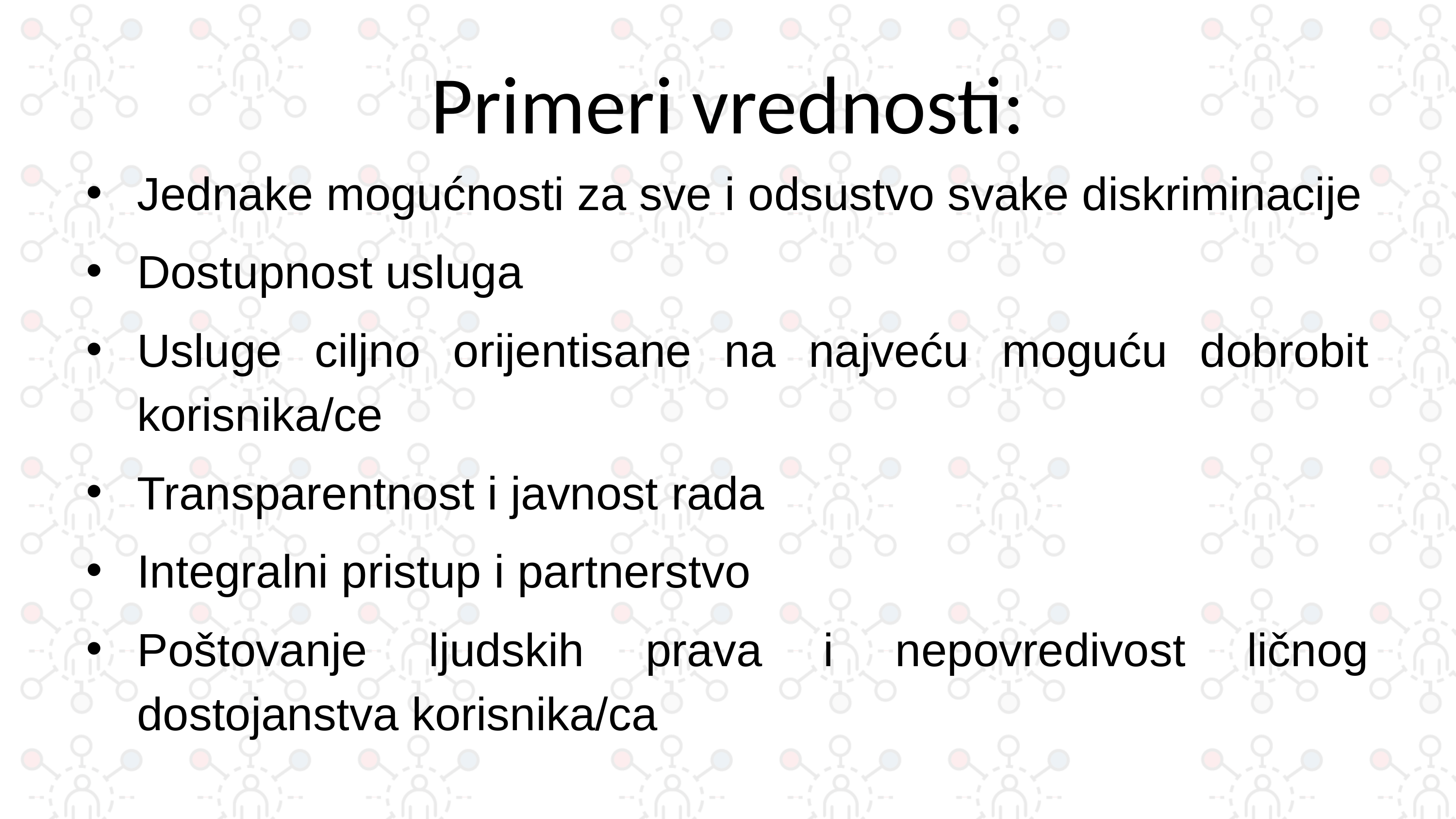

# Primeri vrednosti:
Jednake mogućnosti za sve i odsustvo svake diskriminacije
Dostupnost usluga
Usluge ciljno orijentisane na najveću moguću dobrobit korisnika/ce
Transparentnost i javnost rada
Integralni pristup i partnerstvo
Poštovanje ljudskih prava i nepovredivost ličnog dostojanstva korisnika/ca